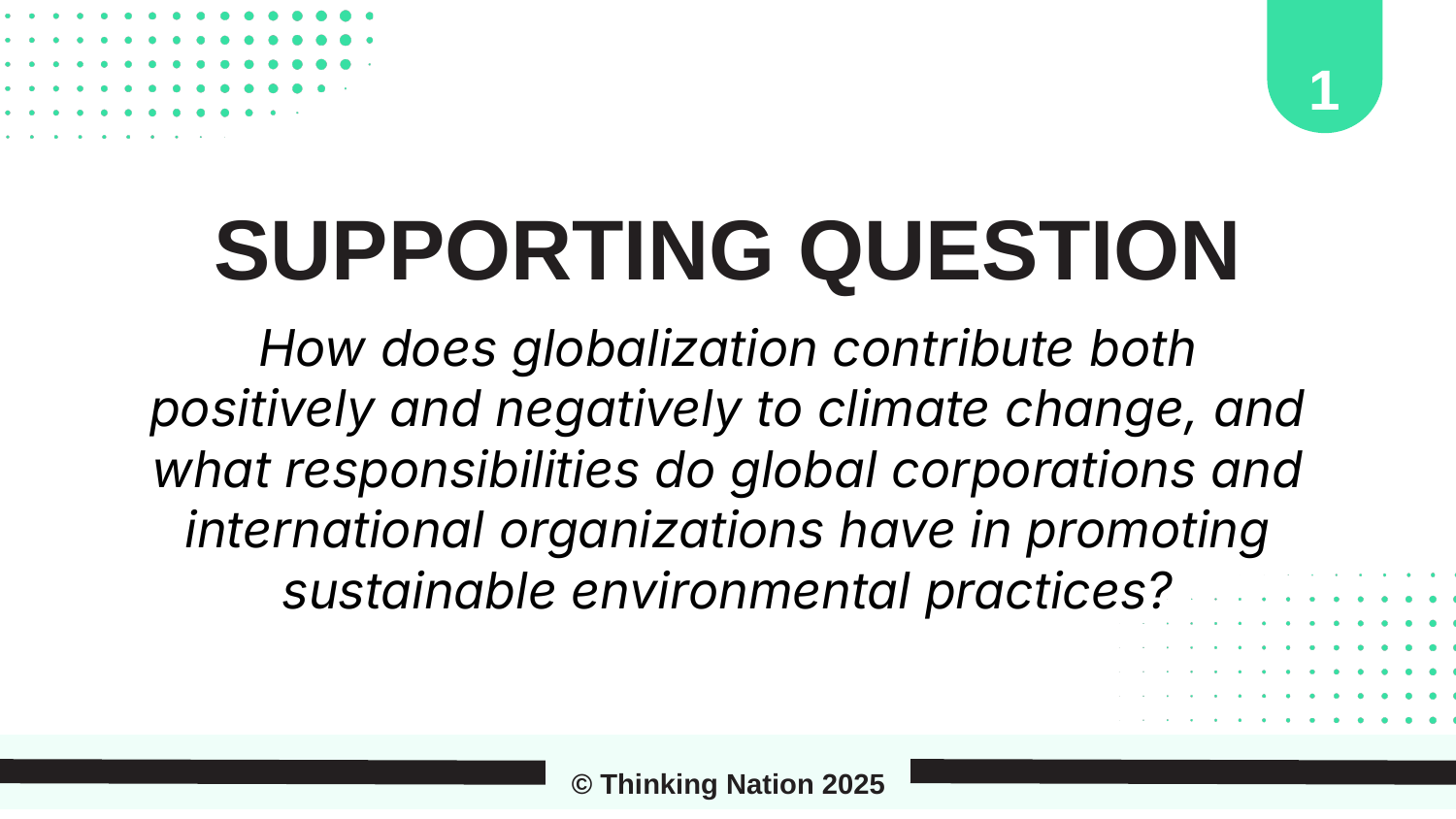

1
SUPPORTING QUESTION
How does globalization contribute both positively and negatively to climate change, and what responsibilities do global corporations and international organizations have in promoting sustainable environmental practices?

© Thinking Nation 2025